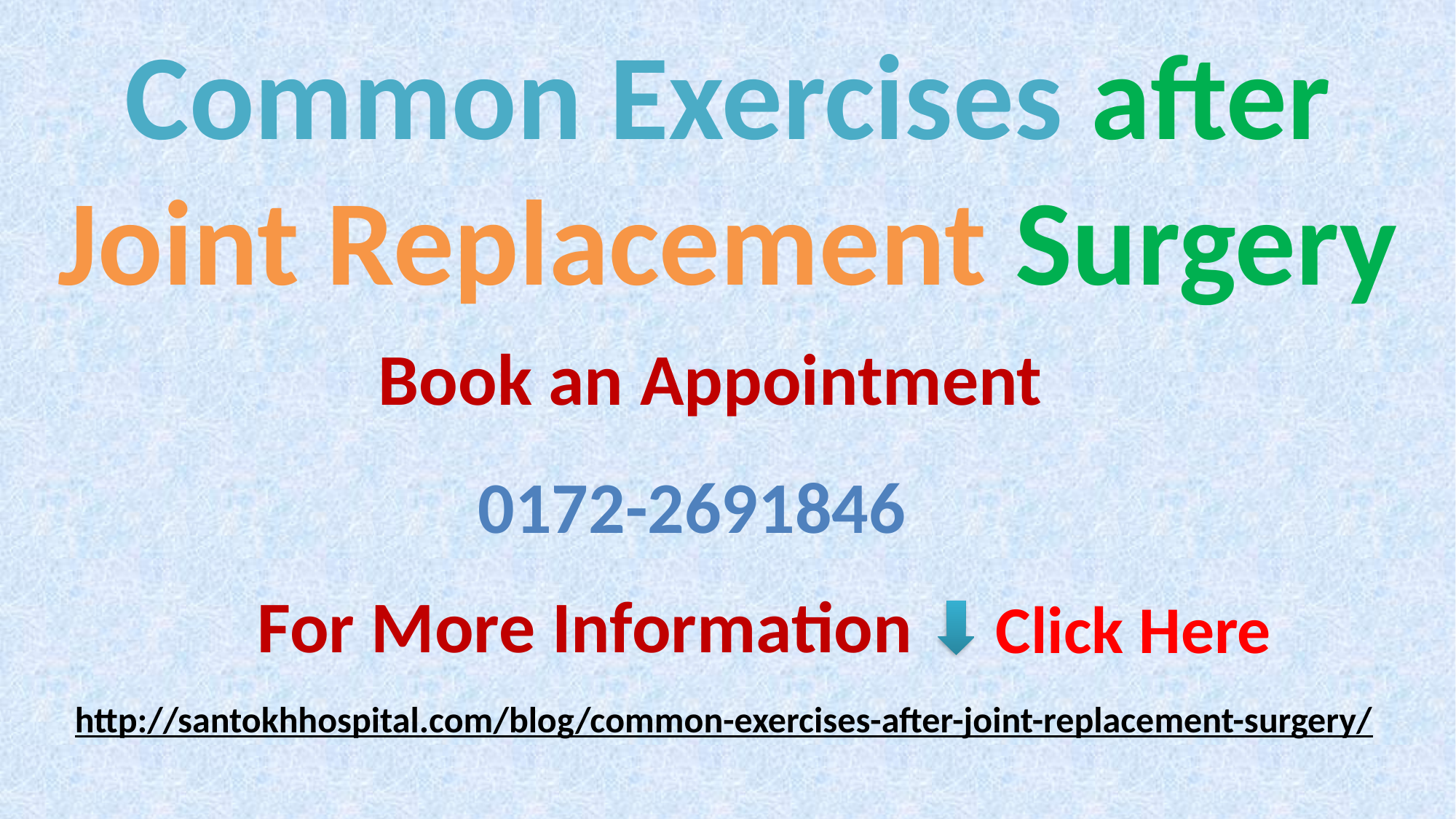

# Common Exercises after Joint Replacement Surgery
Book an Appointment
0172-2691846
For More Information
Click Here

http://santokhhospital.com/blog/common-exercises-after-joint-replacement-surgery/